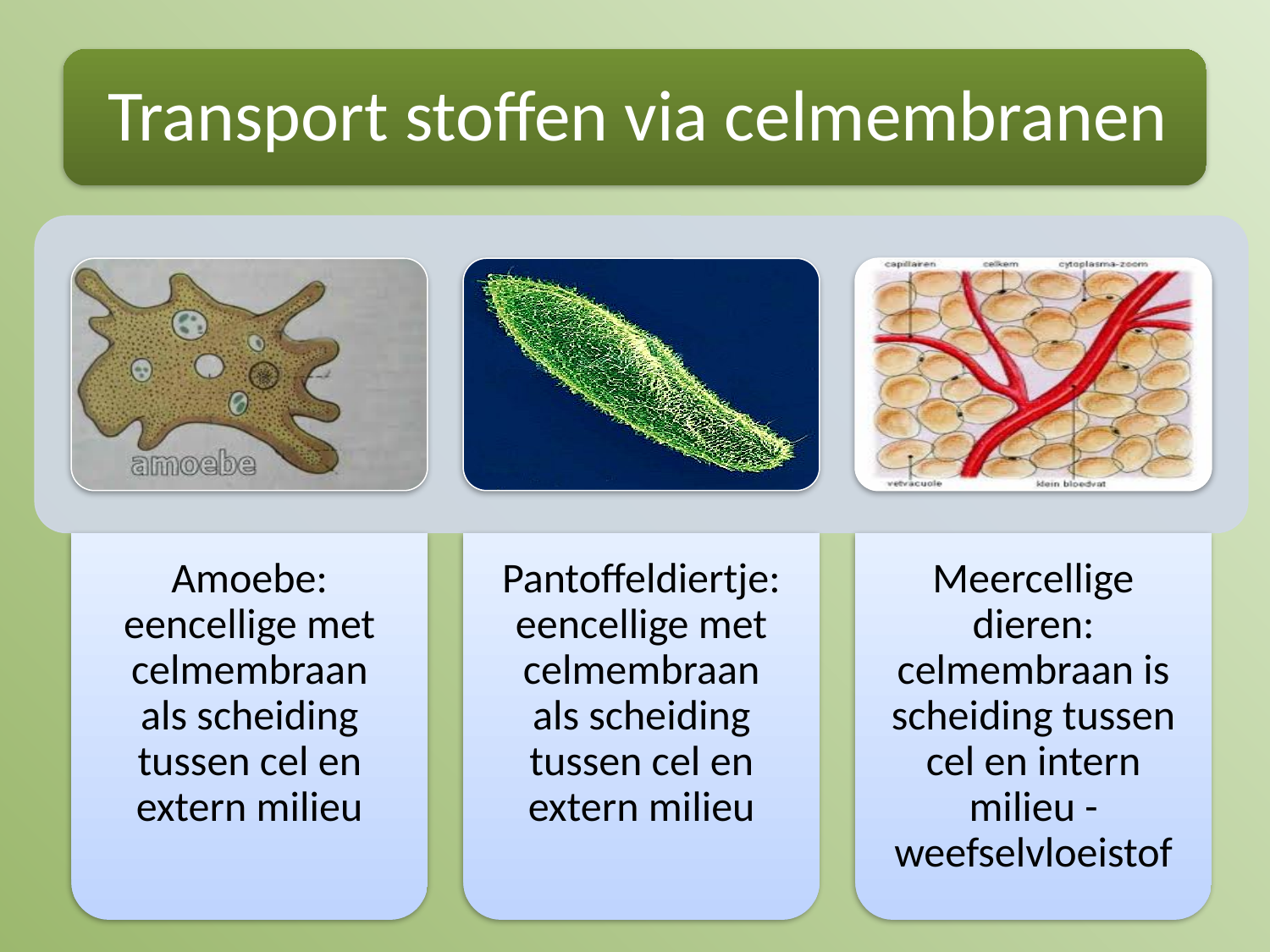

Transport stoffen via celmembranen
Amoebe: eencellige met celmembraan als scheiding tussen cel en extern milieu
Pantoffeldiertje: eencellige met celmembraan als scheiding tussen cel en extern milieu
Meercellige dieren: celmembraan is scheiding tussen cel en intern milieu - weefselvloeistof